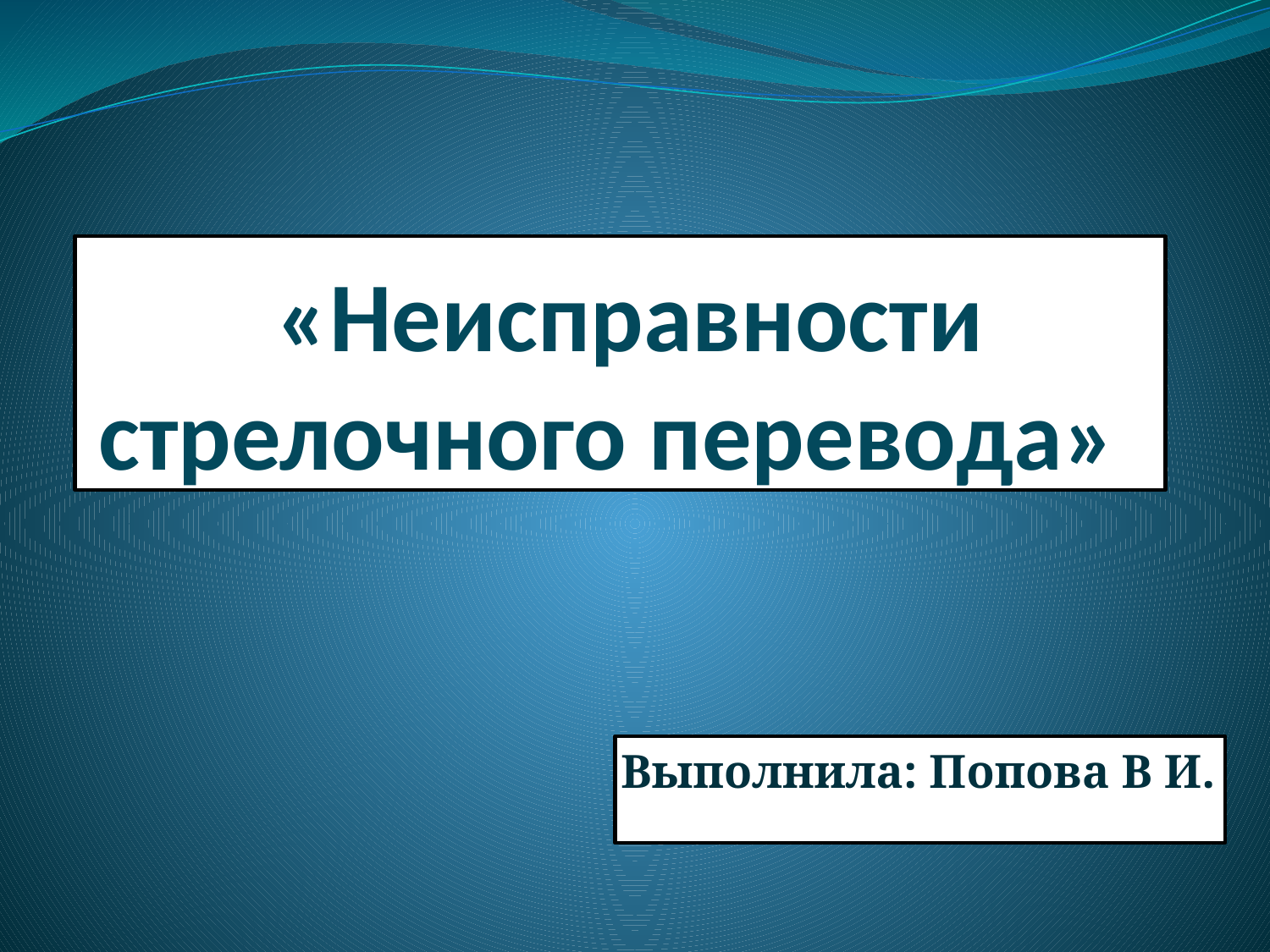

# «Неисправности стрелочного перевода»
Выполнила: Попова В И.